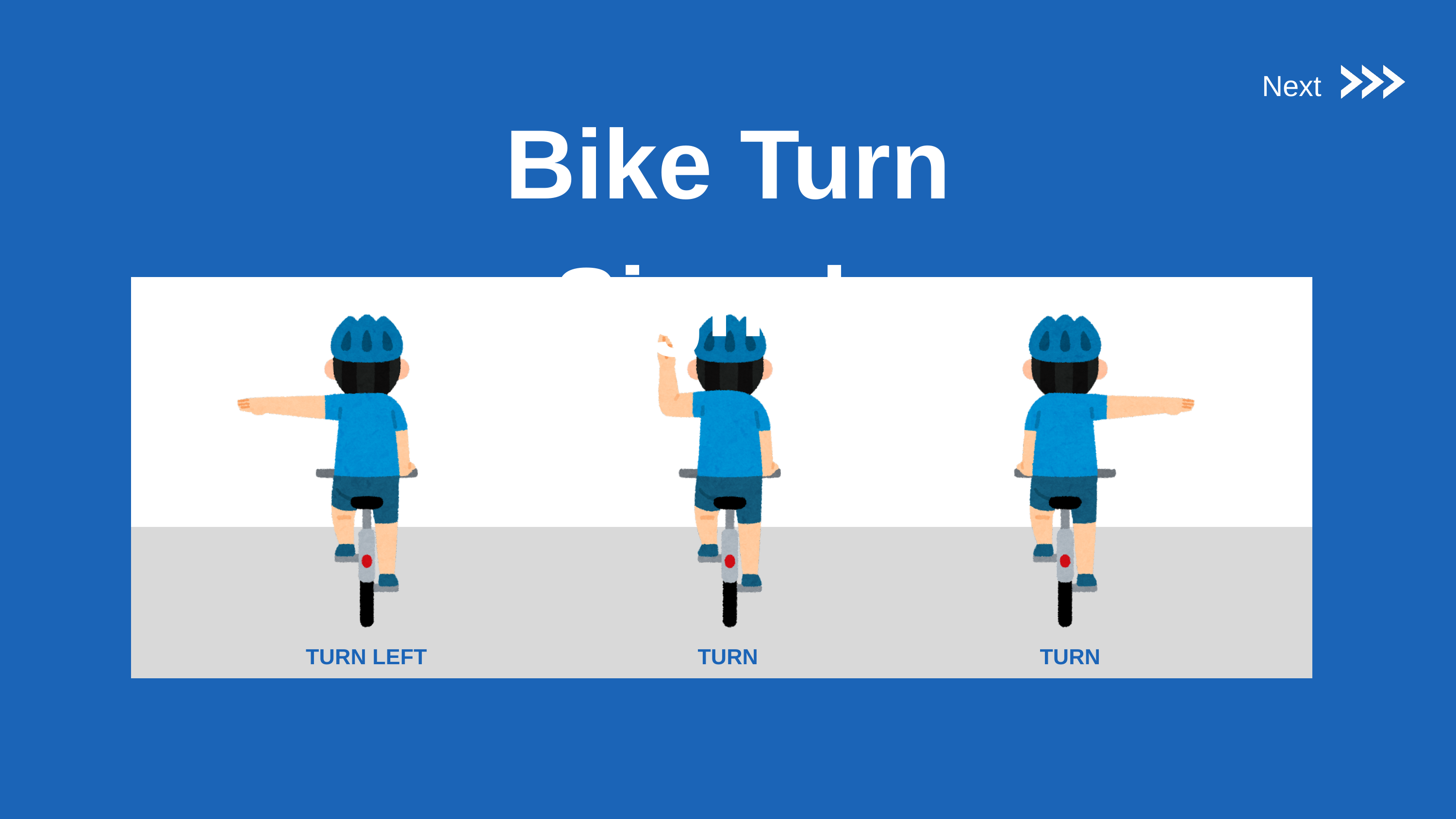

Next
Bike Turn Signals

TURN LEFT
TURN RIGHT
TURN RIGHT